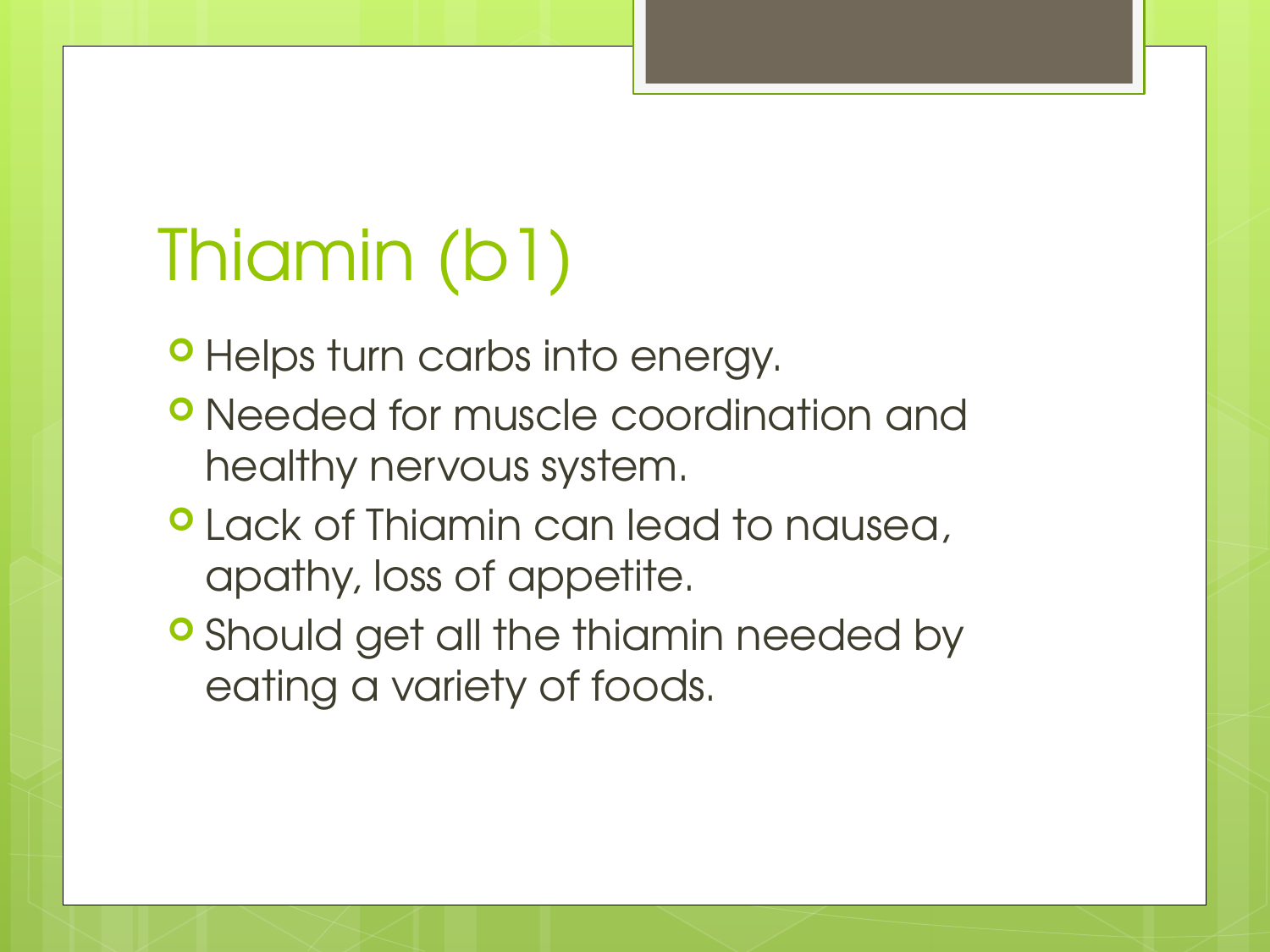

# Thiamin (b1)
Helps turn carbs into energy.
Needed for muscle coordination and healthy nervous system.
Lack of Thiamin can lead to nausea, apathy, loss of appetite.
Should get all the thiamin needed by eating a variety of foods.